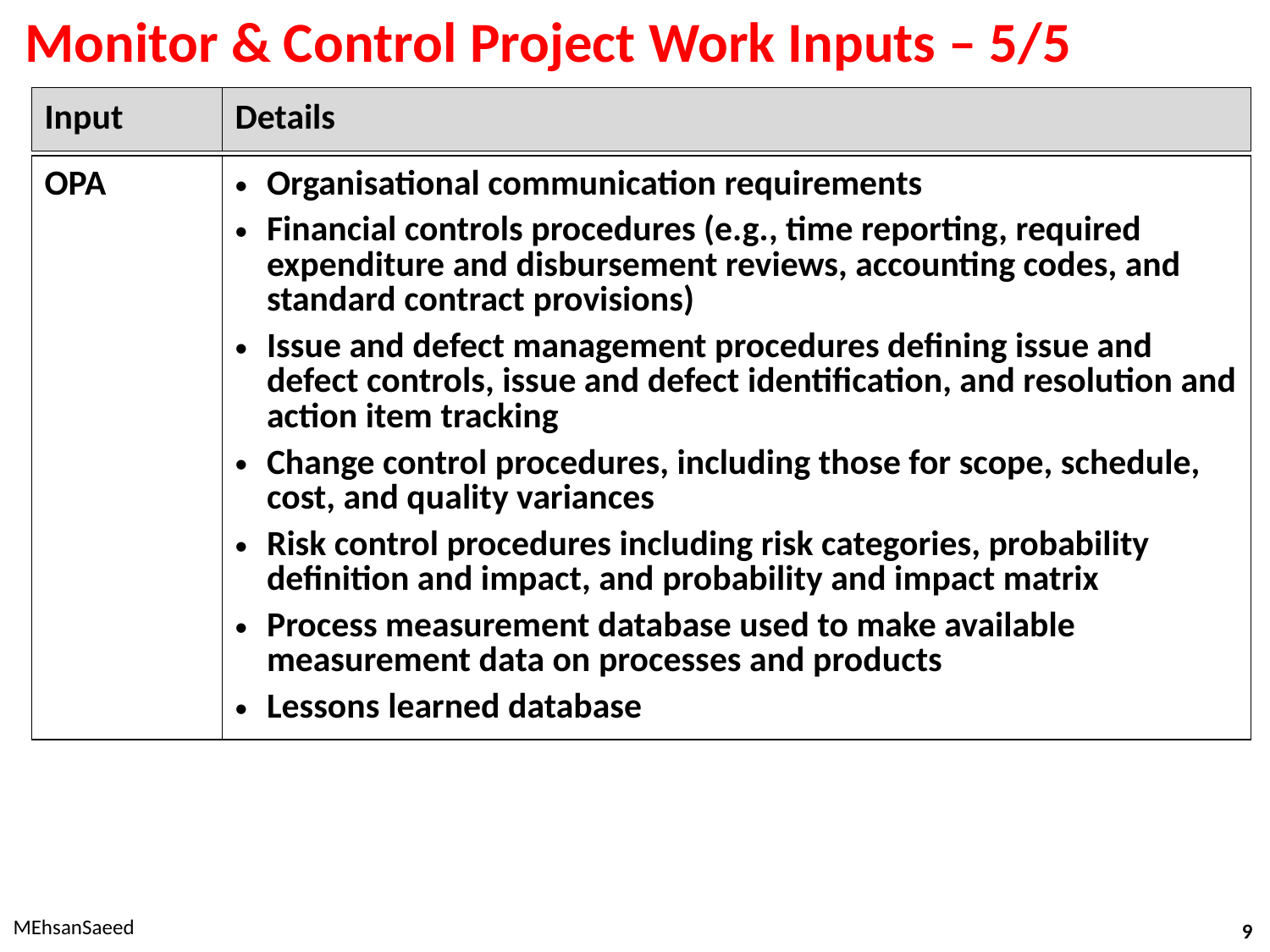

# Monitor & Control Project Work Inputs – 5/5
| Input | Details |
| --- | --- |
| OPA | Organisational communication requirements Financial controls procedures (e.g., time reporting, required expenditure and disbursement reviews, accounting codes, and standard contract provisions) Issue and defect management procedures defining issue and defect controls, issue and defect identification, and resolution and action item tracking Change control procedures, including those for scope, schedule, cost, and quality variances Risk control procedures including risk categories, probability definition and impact, and probability and impact matrix Process measurement database used to make available measurement data on processes and products Lessons learned database |
| --- | --- |
MEhsanSaeed
9